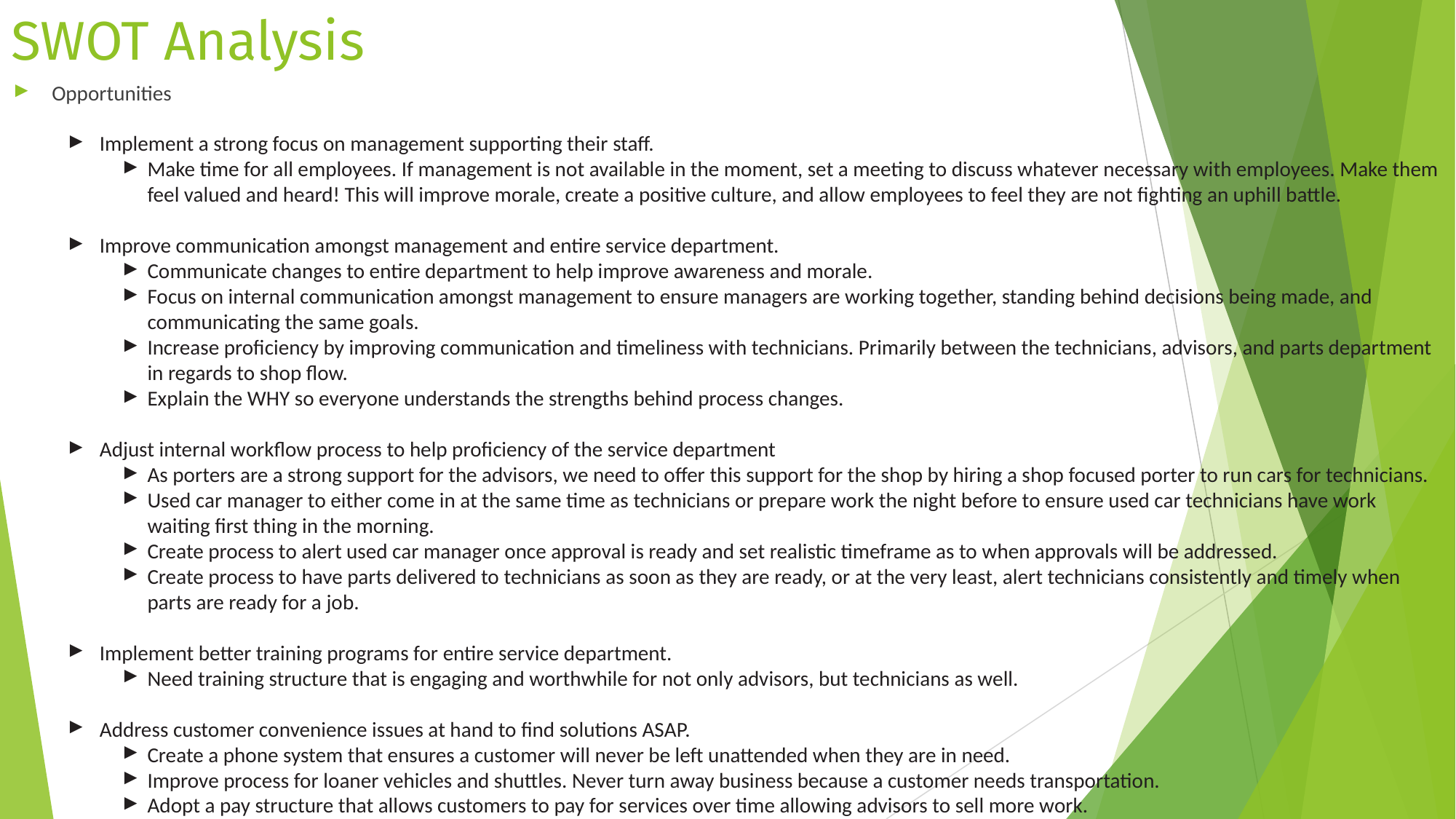

# SWOT Analysis
Opportunities

Implement a strong focus on management supporting their staff.
Make time for all employees. If management is not available in the moment, set a meeting to discuss whatever necessary with employees. Make them feel valued and heard! This will improve morale, create a positive culture, and allow employees to feel they are not fighting an uphill battle.

Improve communication amongst management and entire service department.
Communicate changes to entire department to help improve awareness and morale.
Focus on internal communication amongst management to ensure managers are working together, standing behind decisions being made, and communicating the same goals.
Increase proficiency by improving communication and timeliness with technicians. Primarily between the technicians, advisors, and parts department in regards to shop flow.
Explain the WHY so everyone understands the strengths behind process changes.

Adjust internal workflow process to help proficiency of the service department
As porters are a strong support for the advisors, we need to offer this support for the shop by hiring a shop focused porter to run cars for technicians.
Used car manager to either come in at the same time as technicians or prepare work the night before to ensure used car technicians have work waiting first thing in the morning.
Create process to alert used car manager once approval is ready and set realistic timeframe as to when approvals will be addressed.
Create process to have parts delivered to technicians as soon as they are ready, or at the very least, alert technicians consistently and timely when parts are ready for a job.

Implement better training programs for entire service department.
Need training structure that is engaging and worthwhile for not only advisors, but technicians as well.

Address customer convenience issues at hand to find solutions ASAP.
Create a phone system that ensures a customer will never be left unattended when they are in need.
Improve process for loaner vehicles and shuttles. Never turn away business because a customer needs transportation.
Adopt a pay structure that allows customers to pay for services over time allowing advisors to sell more work.